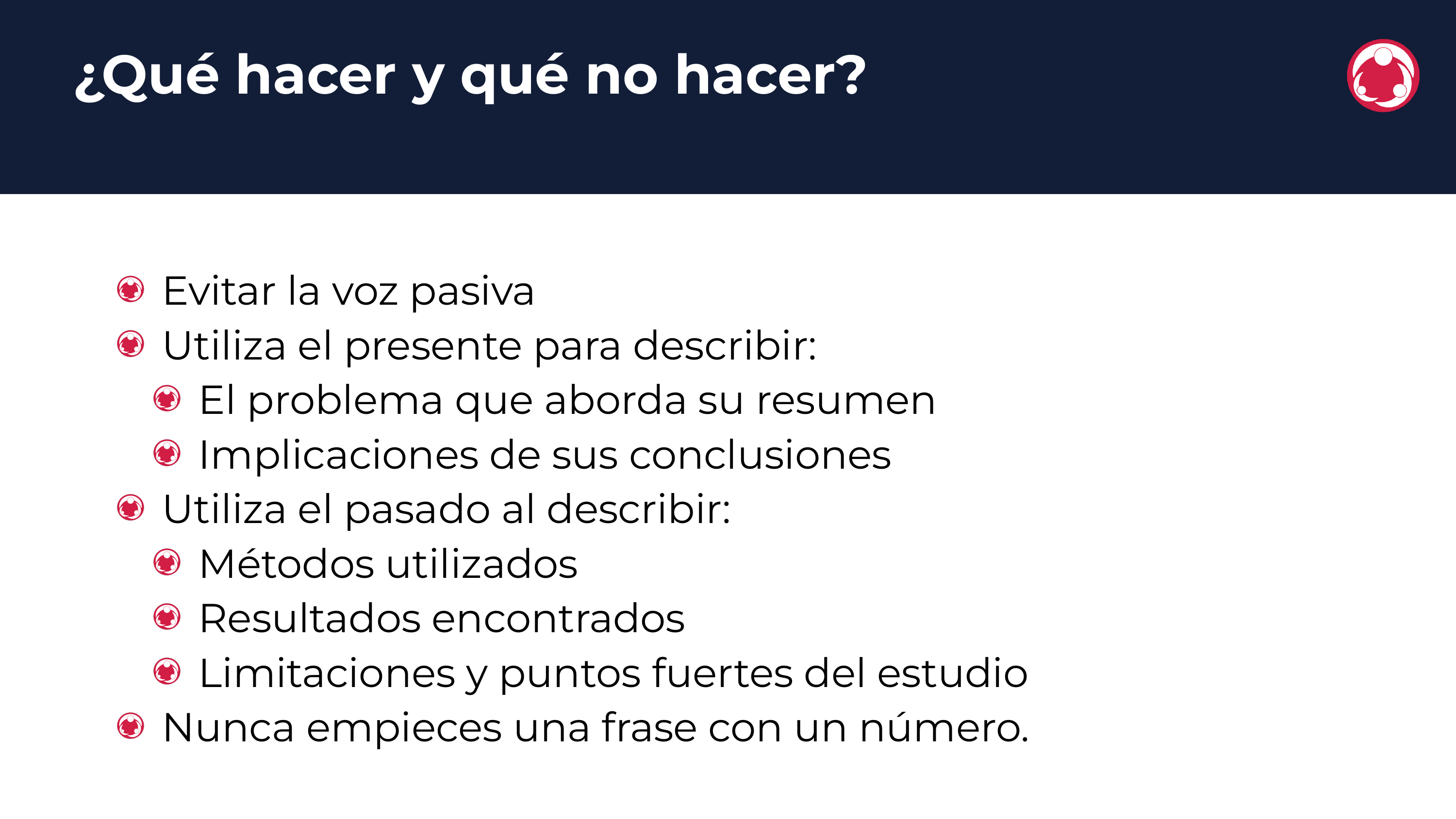

¿Qué hacer y qué no hacer?

Evitar la voz pasiva
Utiliza el presente para describir:
El problema que aborda su resumen
Implicaciones de sus conclusiones
Utiliza el pasado al describir:
Métodos utilizados
Resultados encontrados
Limitaciones y puntos fuertes del estudio
Nunca empieces una frase con un número.